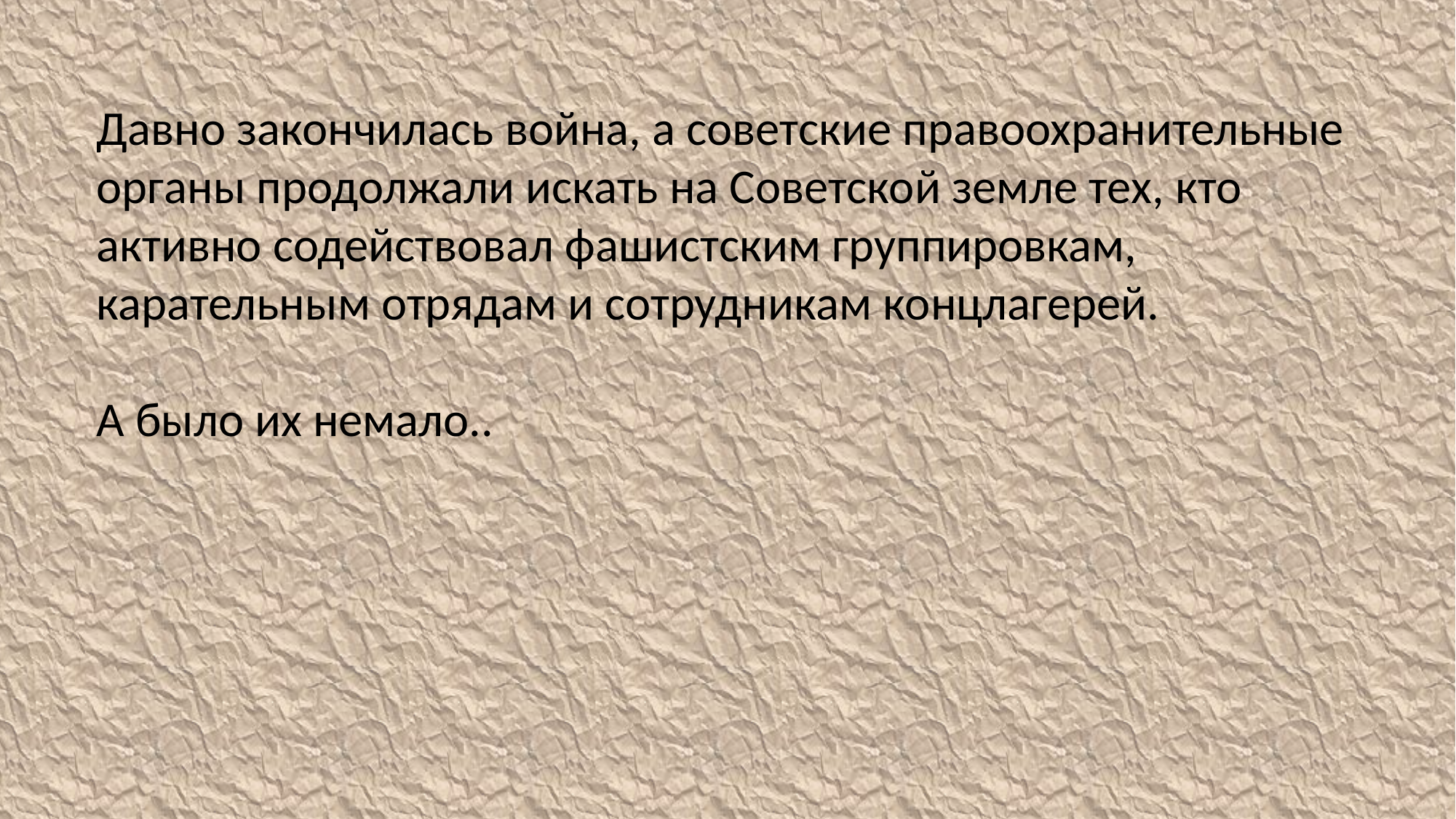

Давно закончилась война, а советские правоохранительные органы продолжали искать на Советской земле тех, кто активно содействовал фашистским группировкам, карательным отрядам и сотрудникам концлагерей.

А было их немало..